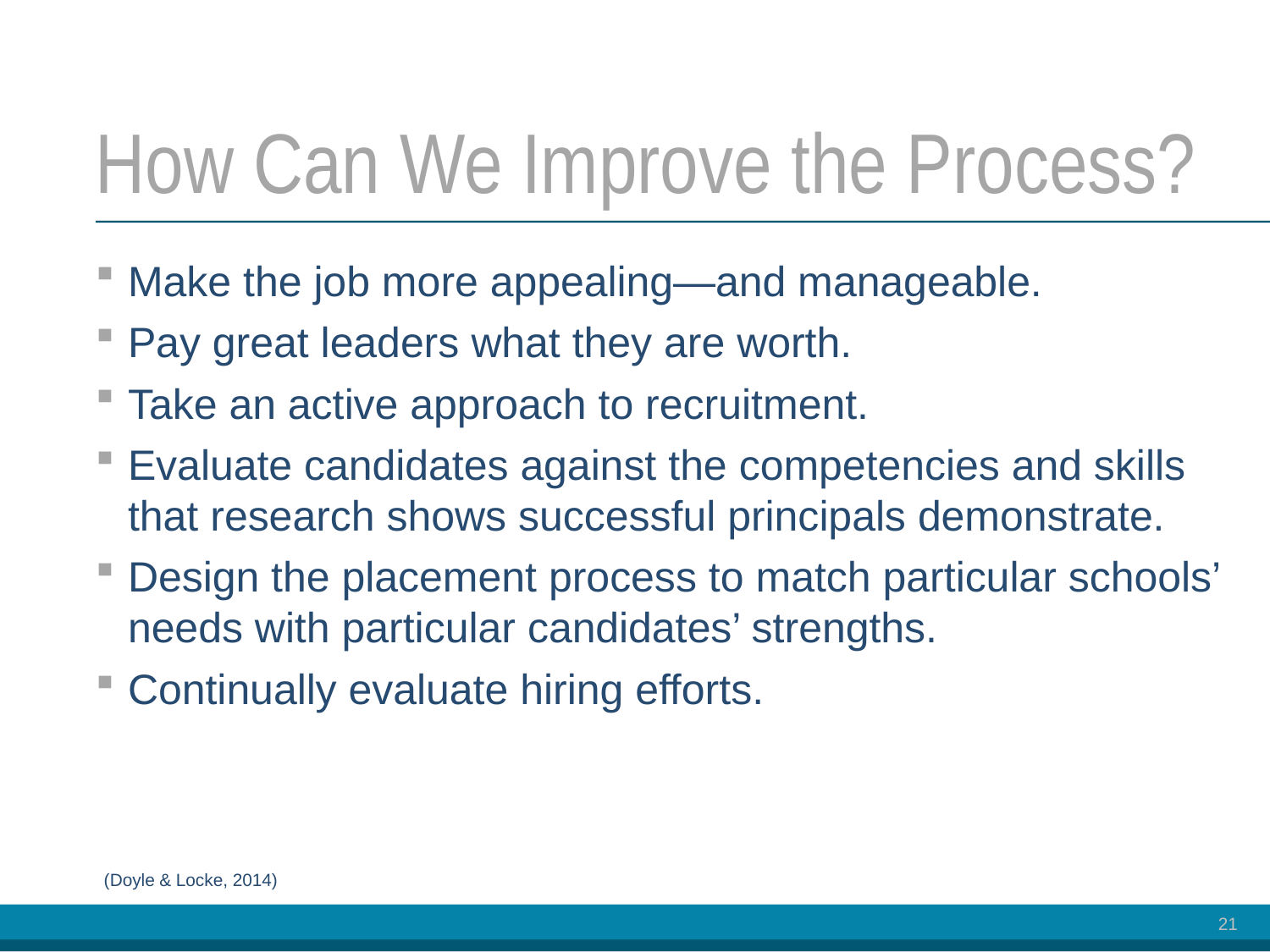

# How Can We Improve the Process?
Make the job more appealing—and manageable.
Pay great leaders what they are worth.
Take an active approach to recruitment.
Evaluate candidates against the competencies and skills that research shows successful principals demonstrate.
Design the placement process to match particular schools’ needs with particular candidates’ strengths.
Continually evaluate hiring efforts.
(Doyle & Locke, 2014)
21